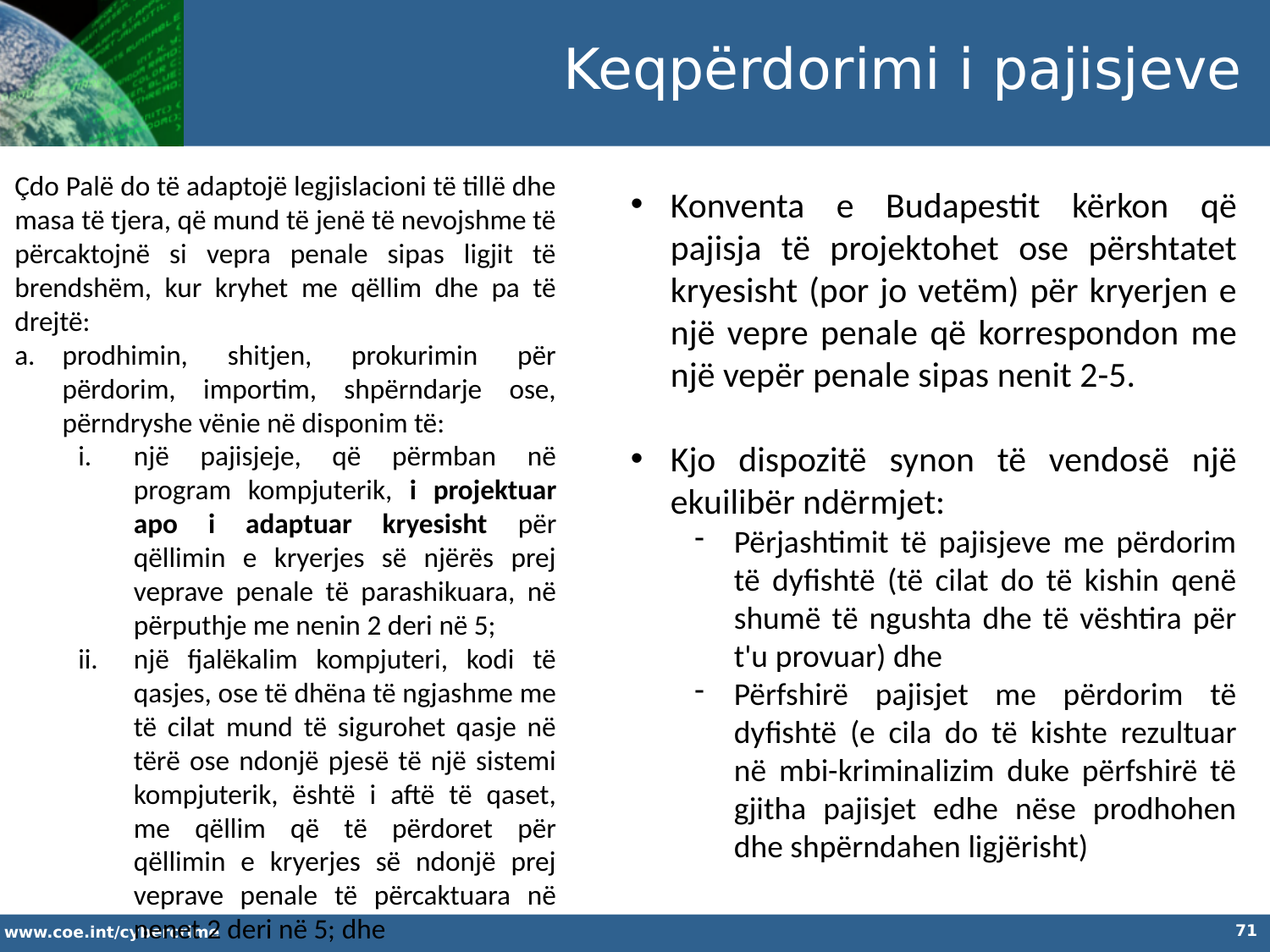

Keqpërdorimi i pajisjeve
Çdo Palë do të adaptojë legjislacioni të tillë dhe masa të tjera, që mund të jenë të nevojshme të përcaktojnë si vepra penale sipas ligjit të brendshëm, kur kryhet me qëllim dhe pa të drejtë:
prodhimin, shitjen, prokurimin për përdorim, importim, shpërndarje ose, përndryshe vënie në disponim të:
një pajisjeje, që përmban në program kompjuterik, i projektuar apo i adaptuar kryesisht për qëllimin e kryerjes së njërës prej veprave penale të parashikuara, në përputhje me nenin 2 deri në 5;
një fjalëkalim kompjuteri, kodi të qasjes, ose të dhëna të ngjashme me të cilat mund të sigurohet qasje në tërë ose ndonjë pjesë të një sistemi kompjuterik, është i aftë të qaset, me qëllim që të përdoret për qëllimin e kryerjes së ndonjë prej veprave penale të përcaktuara në nenet 2 deri në 5; dhe
Konventa e Budapestit kërkon që pajisja të projektohet ose përshtatet kryesisht (por jo vetëm) për kryerjen e një vepre penale që korrespondon me një vepër penale sipas nenit 2-5.

Kjo dispozitë synon të vendosë një ekuilibër ndërmjet:
Përjashtimit të pajisjeve me përdorim të dyfishtë (të cilat do të kishin qenë shumë të ngushta dhe të vështira për t'u provuar) dhe
Përfshirë pajisjet me përdorim të dyfishtë (e cila do të kishte rezultuar në mbi-kriminalizim duke përfshirë të gjitha pajisjet edhe nëse prodhohen dhe shpërndahen ligjërisht)